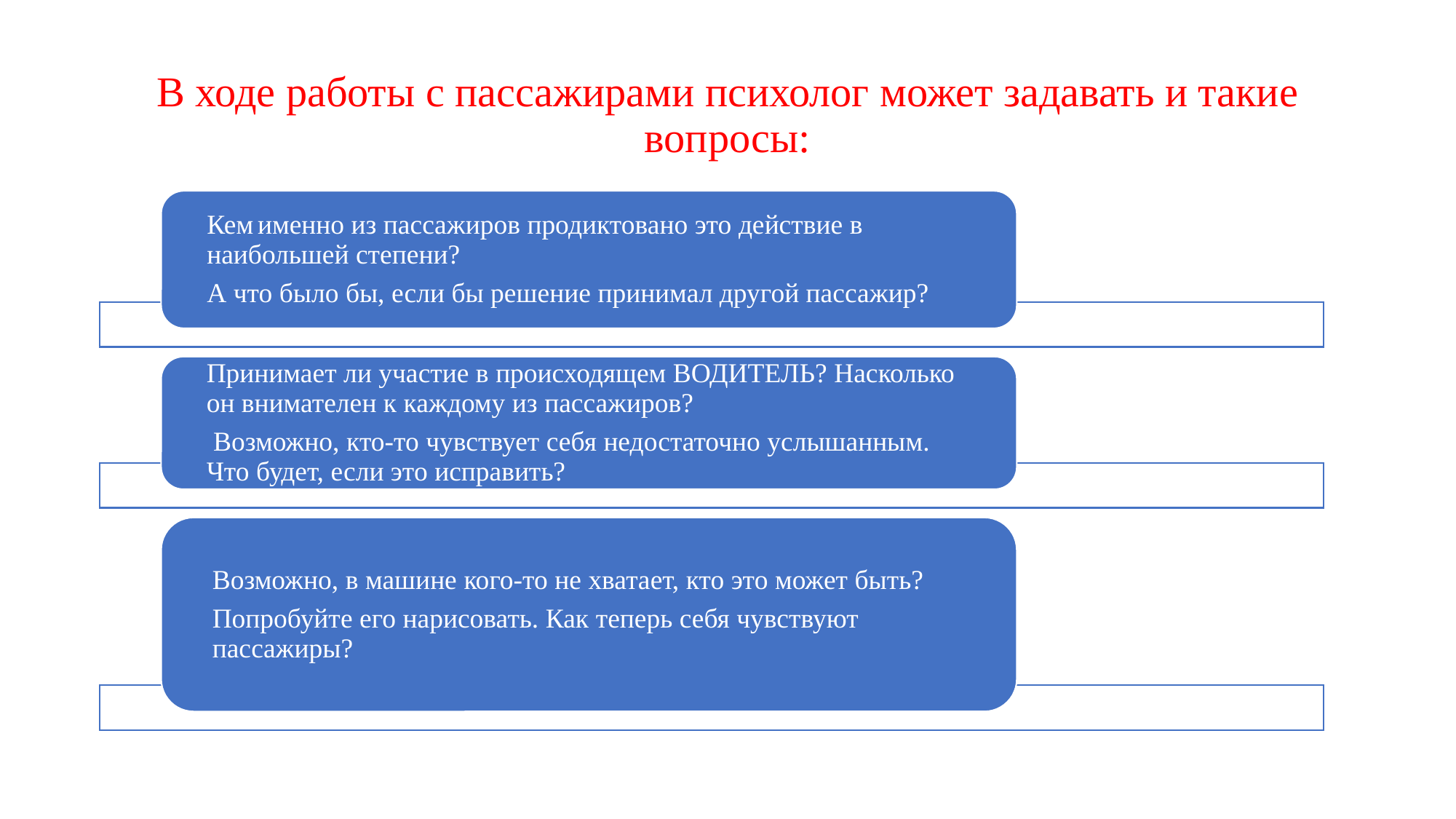

В ходе работы с пассажирами психолог может задавать и такие вопросы:

Кем именно из пассажиров продиктовано это действие в наибольшей степени?
А что было бы, если бы решение принимал другой пассажир?
Принимает ли участие в происходящем ВОДИТЕЛЬ? Насколько он внимателен к каждому из пассажиров?
 Возможно, кто-то чувствует себя недостаточно услышанным. Что будет, если это исправить?
Возможно, в машине кого-то не хватает, кто это может быть?
Попробуйте его нарисовать. Как теперь себя чувствуют пассажиры?